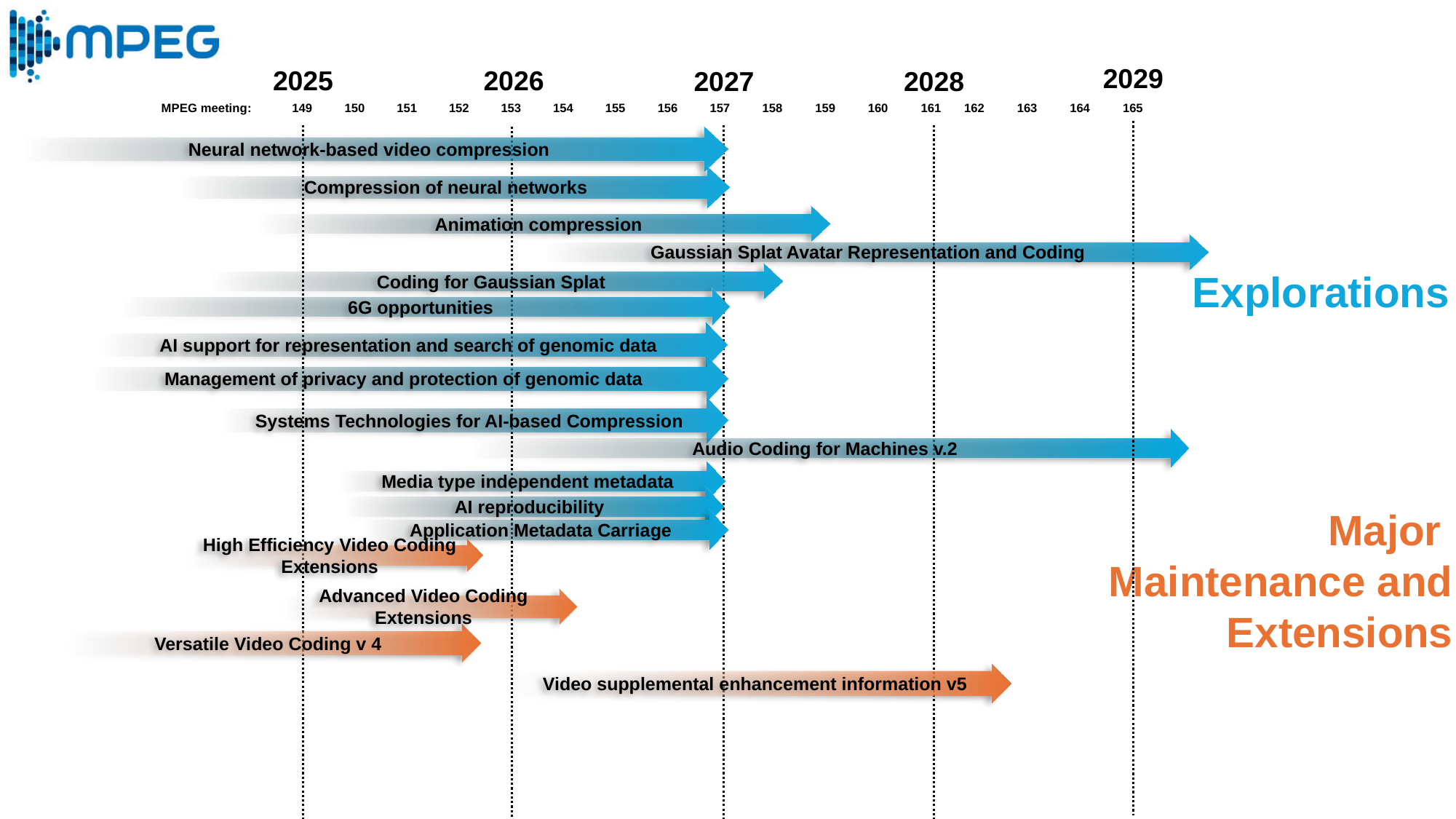

2029
2025
2026
2027
2028
MPEG meeting:
149
150
151
152
153
154
155
156
157
158
159
160
161
162
163
164
165
Neural network-based video compression
Explorations
Major
Maintenance and Extensions
Compression of neural networks
Animation compression
Gaussian Splat Avatar Representation and Coding
Coding for Gaussian Splat
6G opportunities
AI support for representation and search of genomic data
Management of privacy and protection of genomic data
Systems Technologies for AI-based Compression
Audio Coding for Machines v.2
Media type independent metadata
AI reproducibility
Application Metadata Carriage
High Efficiency Video Coding Extensions
Advanced Video Coding Extensions
Versatile Video Coding v 4
Video supplemental enhancement information v5